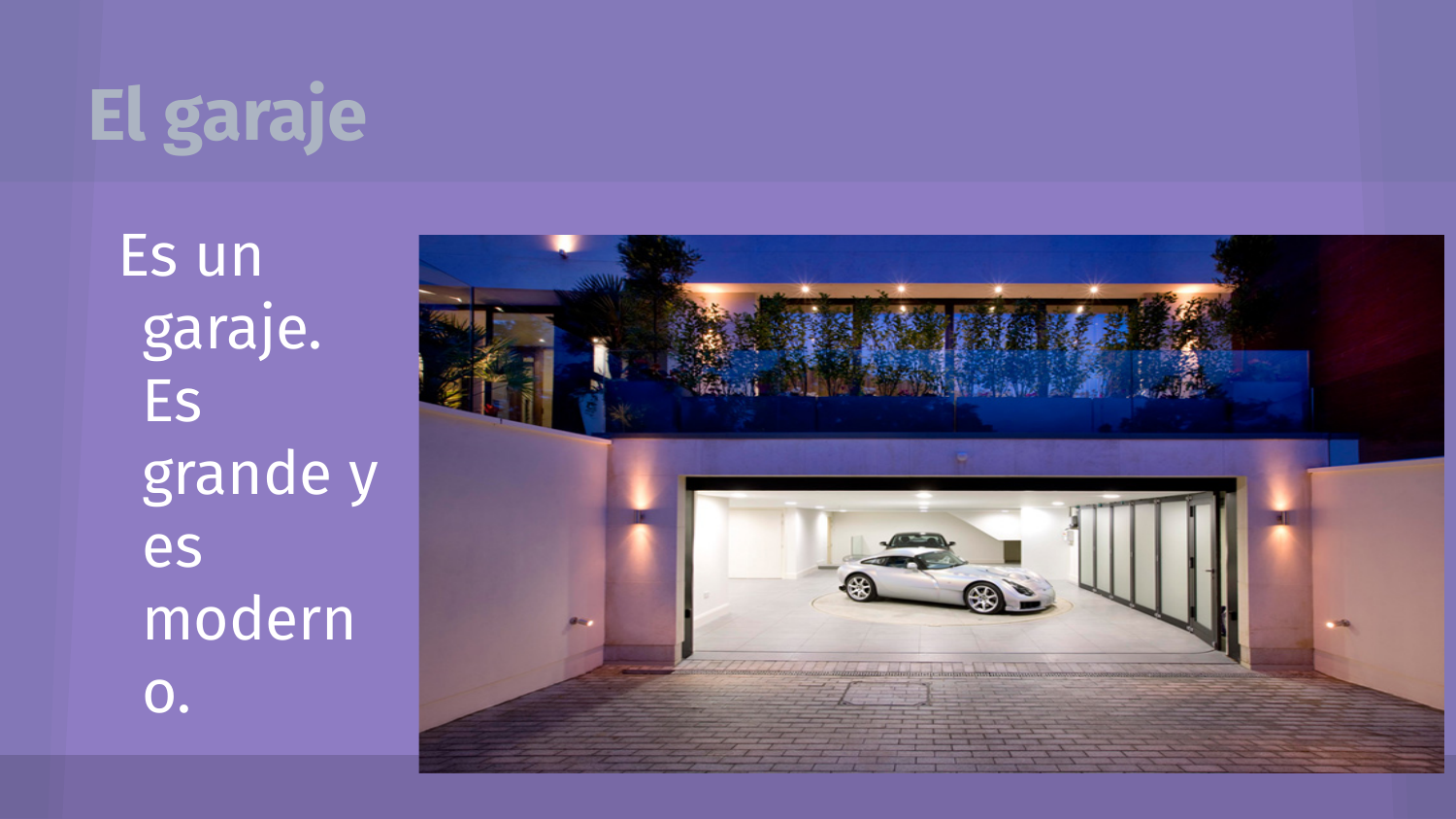

# El garaje
Es un garaje. Es grande y es moderno.